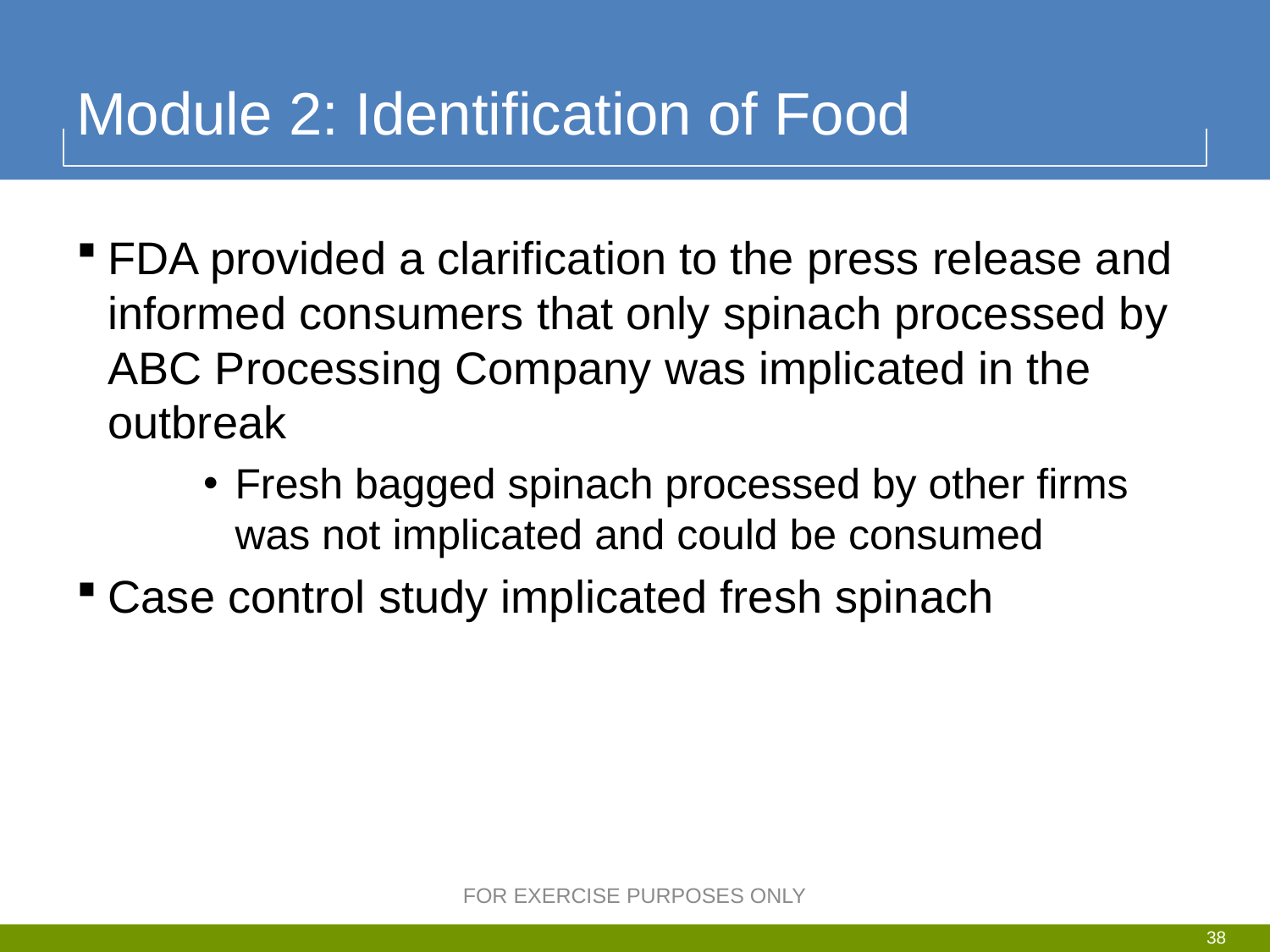

# Module 2: Identification of Food
FDA provided a clarification to the press release and informed consumers that only spinach processed by ABC Processing Company was implicated in the outbreak
Fresh bagged spinach processed by other firms was not implicated and could be consumed
Case control study implicated fresh spinach
FOR EXERCISE PURPOSES ONLY